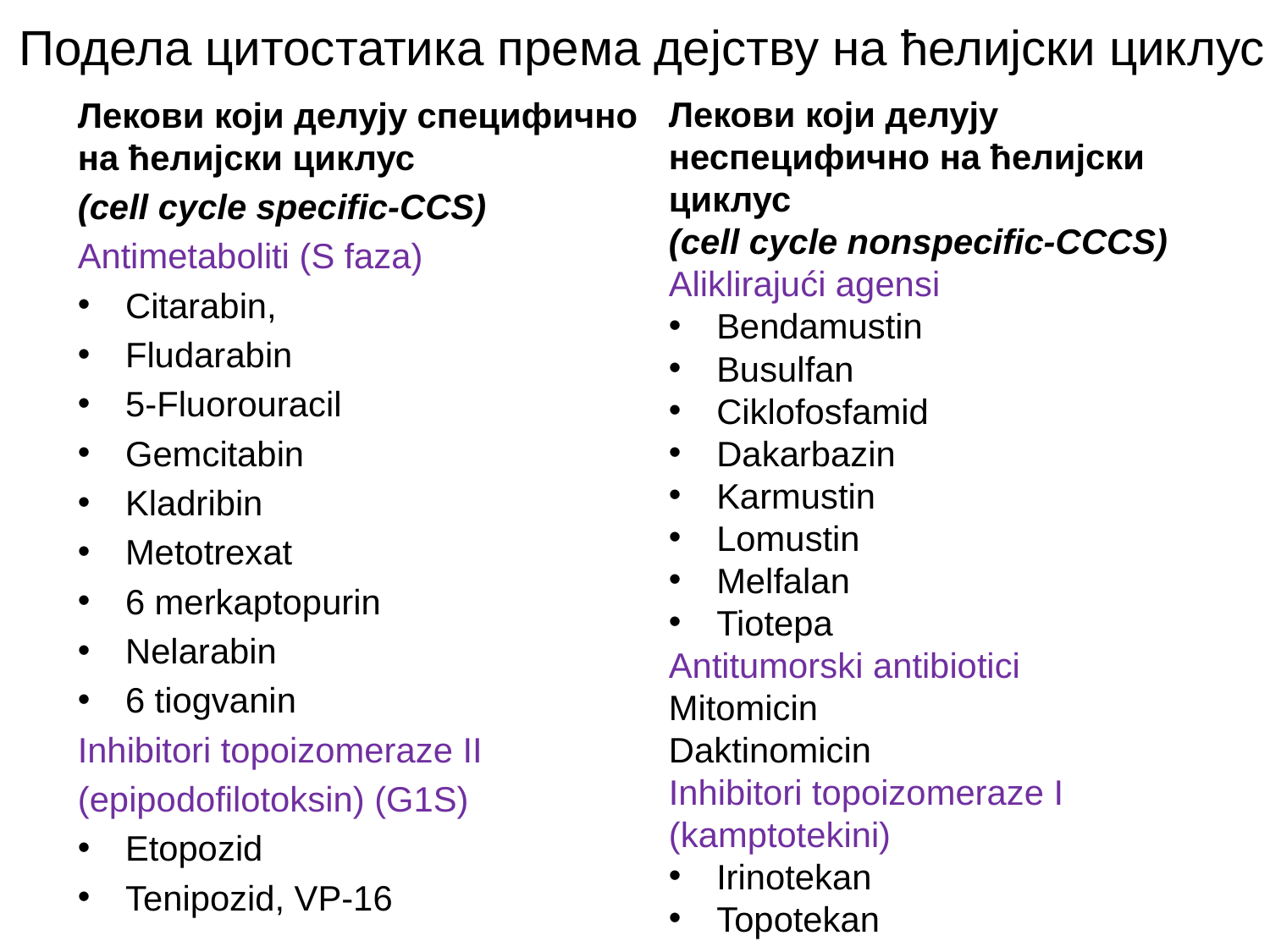

# Подела цитостатика према дејству на ћелијски циклус
Лекови који делују специфично на ћелијски циклус
(cell cycle specific-CCS)
Antimetaboliti (S faza)
Citarabin,
Fludarabin
5-Fluorouracil
Gemcitabin
Kladribin
Metotrexat
6 merkaptopurin
Nelarabin
6 tiogvanin
Inhibitori topoizomeraze II
(epipodofilotoksin) (G1S)
Etopozid
Tenipozid, VP-16

Лекови који делују неспецифично на ћелијски циклус
(cell cycle nonspecific-CCCS)
Aliklirajući agensi
Bendamustin
Busulfan
Ciklofosfamid
Dakarbazin
Karmustin
Lomustin
Melfalan
Tiotepa
Antitumorski antibiotici
Mitomicin
Daktinomicin
Inhibitori topoizomeraze I
(kamptotekini)
Irinotekan
Topotekan